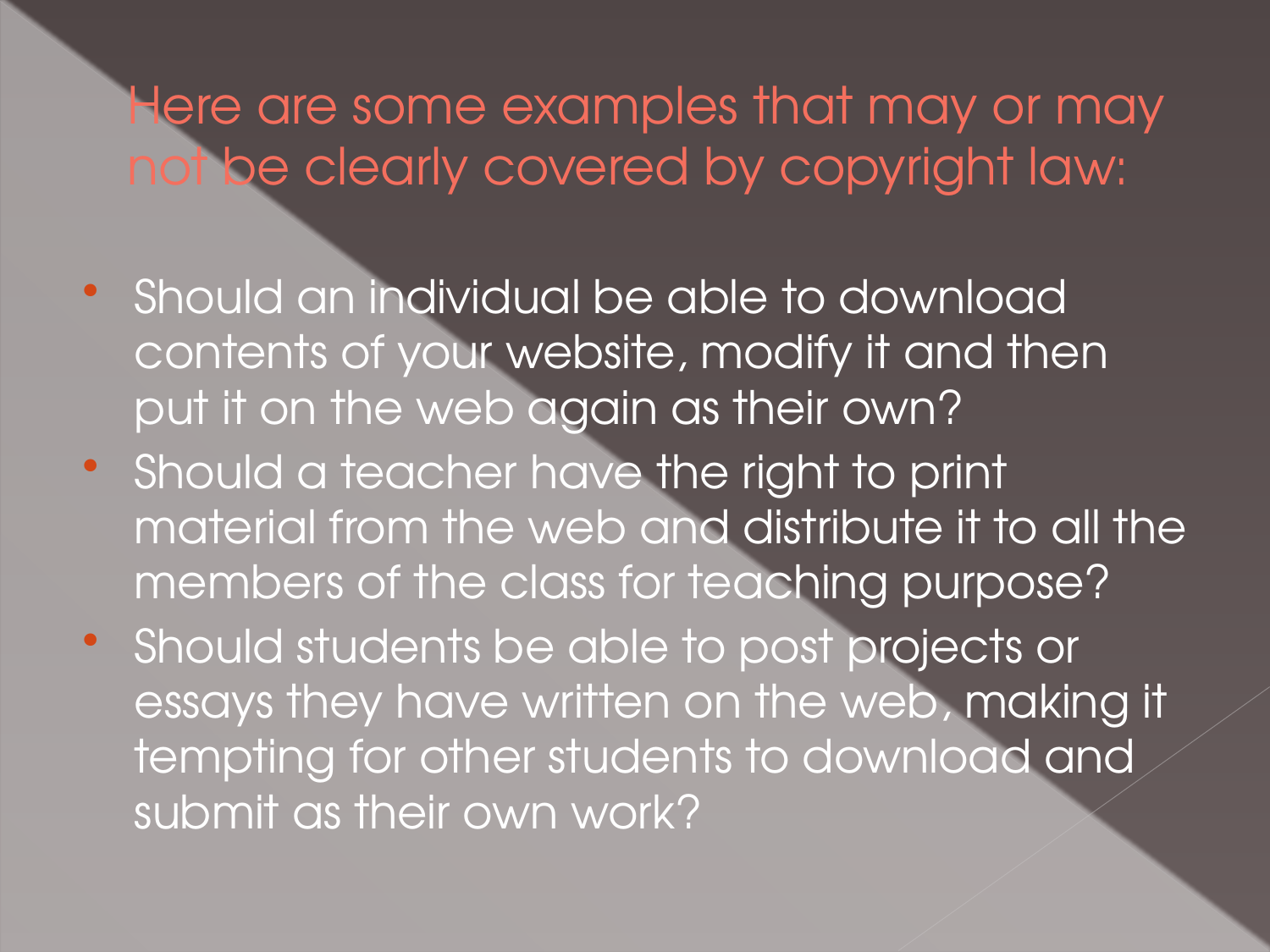

# Here are some examples that may or may not be clearly covered by copyright law:
Should an individual be able to download contents of your website, modify it and then put it on the web again as their own?
Should a teacher have the right to print material from the web and distribute it to all the members of the class for teaching purpose?
Should students be able to post projects or essays they have written on the web, making it tempting for other students to download and submit as their own work?